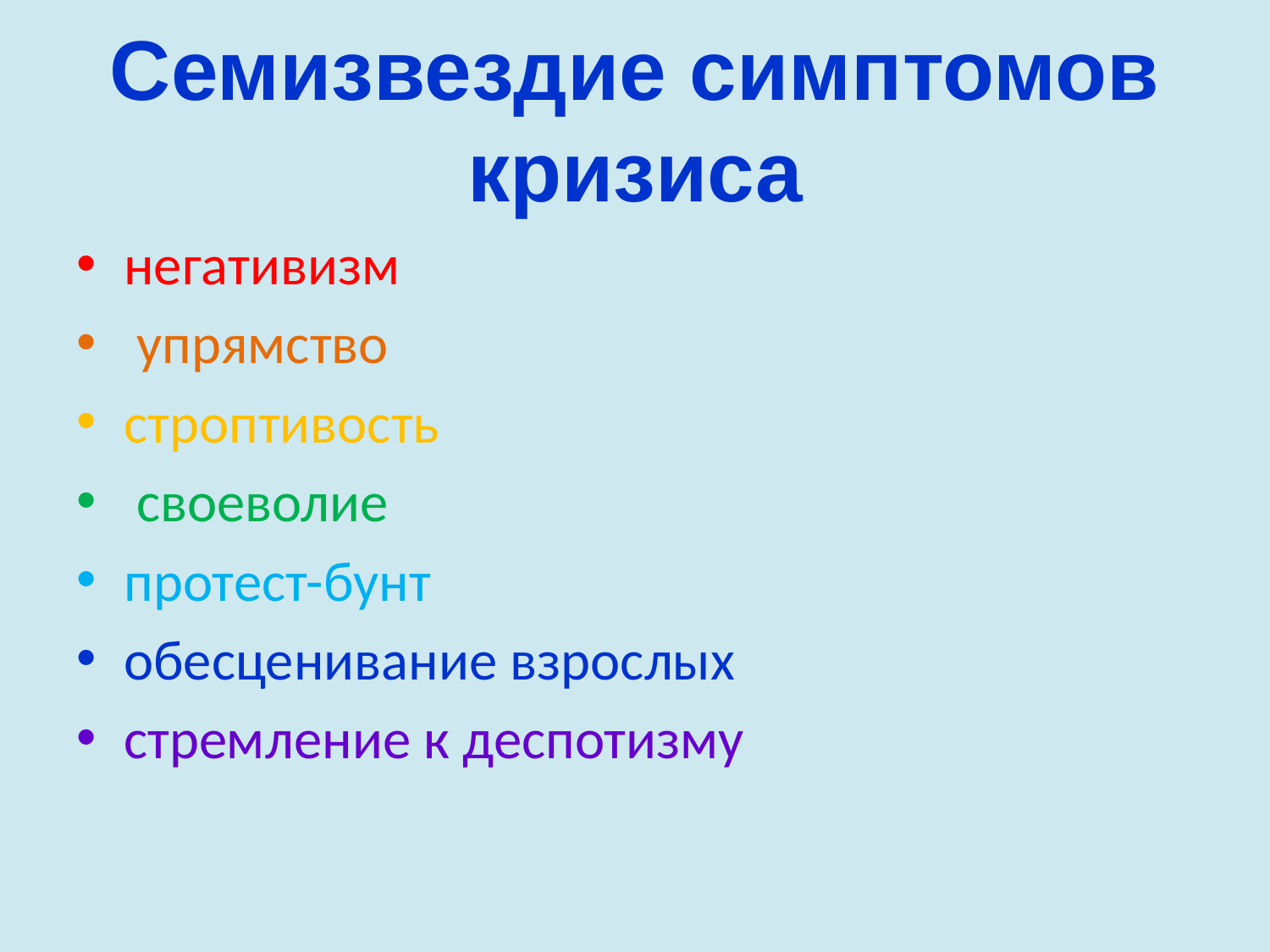

# Семизвездие симптомов кризиса
негативизм
 упрямство
строптивость
 своеволие
протест-бунт
обесценивание взрослых
стремление к деспотизму